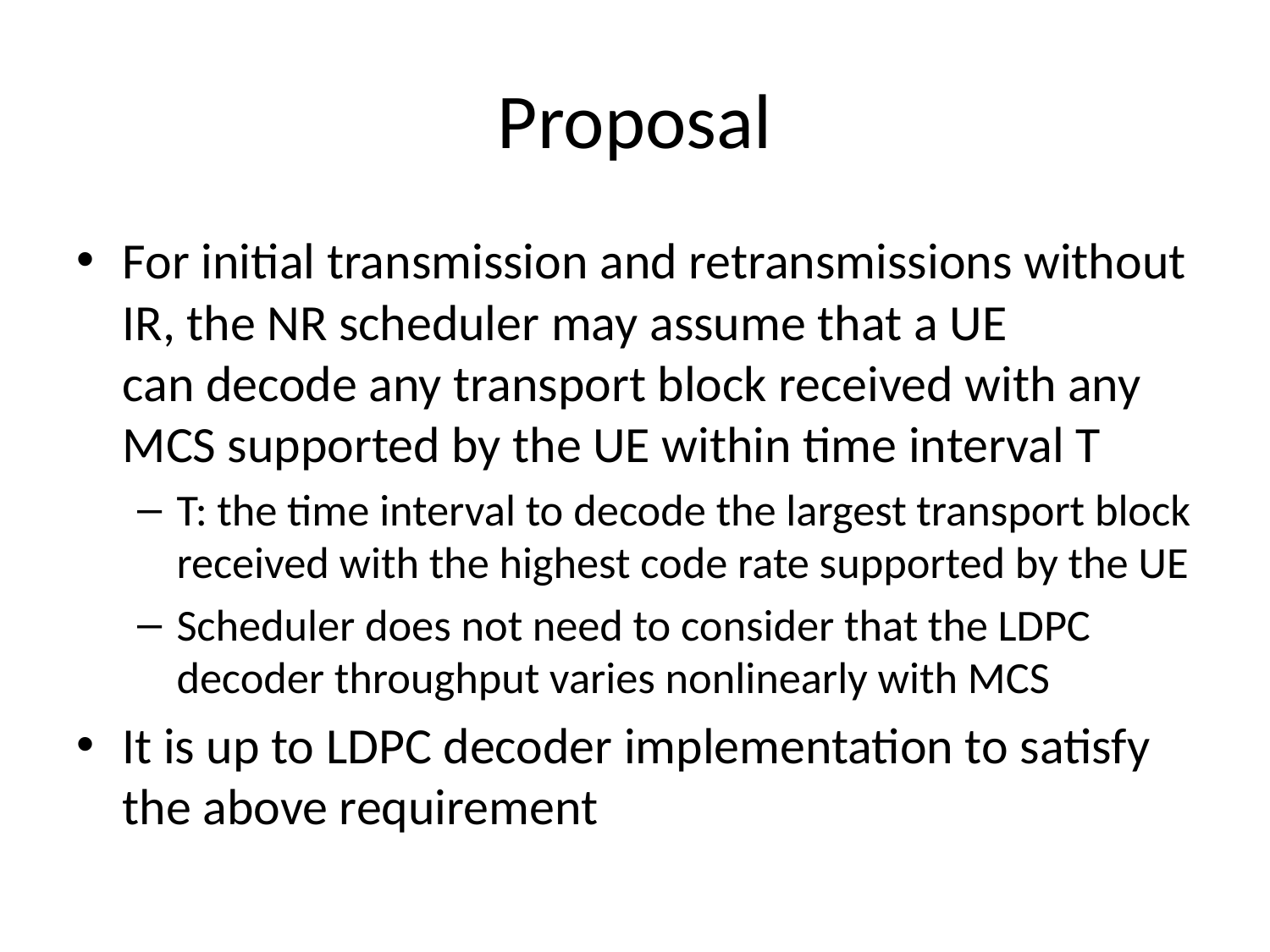

# Proposal
For initial transmission and retransmissions without IR, the NR scheduler may assume that a UE can decode any transport block received with any MCS supported by the UE within time interval T
T: the time interval to decode the largest transport block received with the highest code rate supported by the UE
Scheduler does not need to consider that the LDPC decoder throughput varies nonlinearly with MCS
It is up to LDPC decoder implementation to satisfy the above requirement